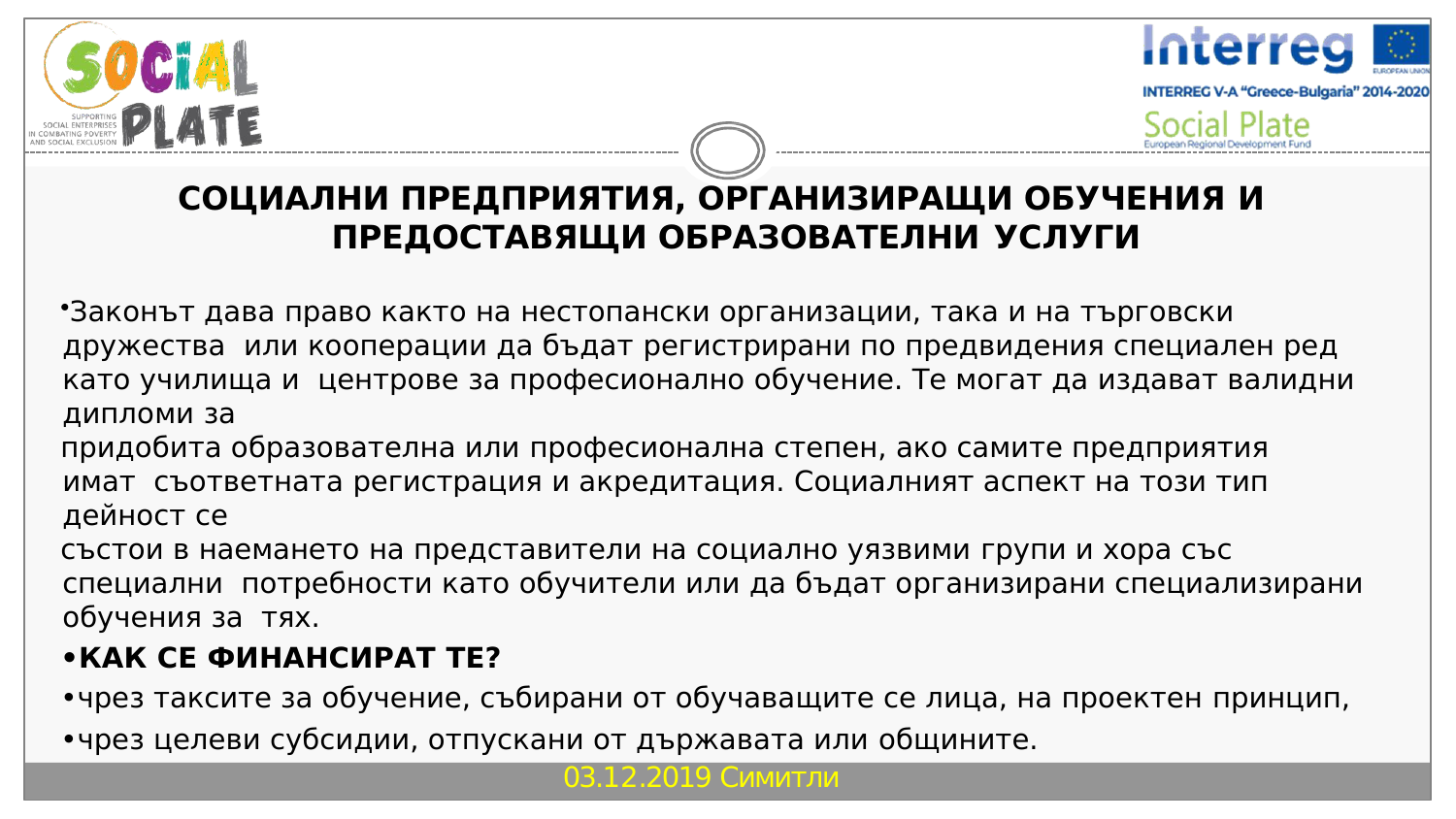

СОЦИАЛНИ ПРЕДПРИЯТИЯ, ОРГАНИЗИРАЩИ ОБУЧЕНИЯ И  ПРЕДОСТАВЯЩИ ОБРАЗОВАТЕЛНИ УСЛУГИ

Законът дава право както на нестопански организации, така и на търговски дружества  или кооперации да бъдат регистрирани по предвидения специален ред като училища и  центрове за професионално обучение. Те могат да издават валидни дипломи за
придобита образователна или професионална степен, ако самите предприятия имат  съответната регистрация и акредитация. Социалният аспект на този тип дейност се
състои в наемането на представители на социално уязвими групи и хора със специални  потребности като обучители или да бъдат организирани специализирани обучения за  тях.
•КАК СЕ ФИНАНСИРАТ ТЕ?
•чрез таксите за обучение, събирани от обучаващите се лица, на проектен принцип,
•чрез целеви субсидии, отпускани от държавата или общините.
                   03.12.2019 Симитли